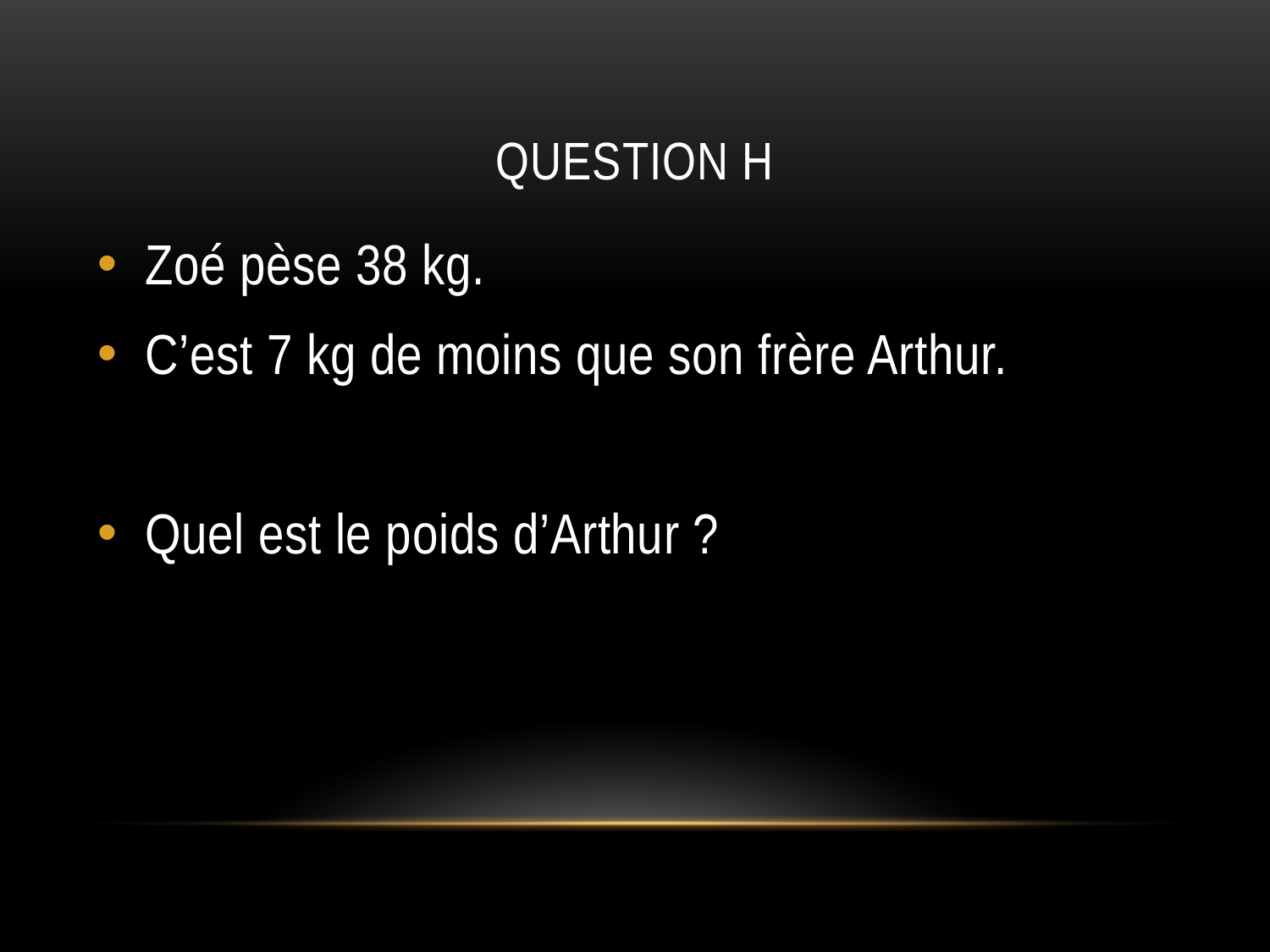

# QUESTION H
Zoé pèse 38 kg.
C’est 7 kg de moins que son frère Arthur.

Quel est le poids d’Arthur ?